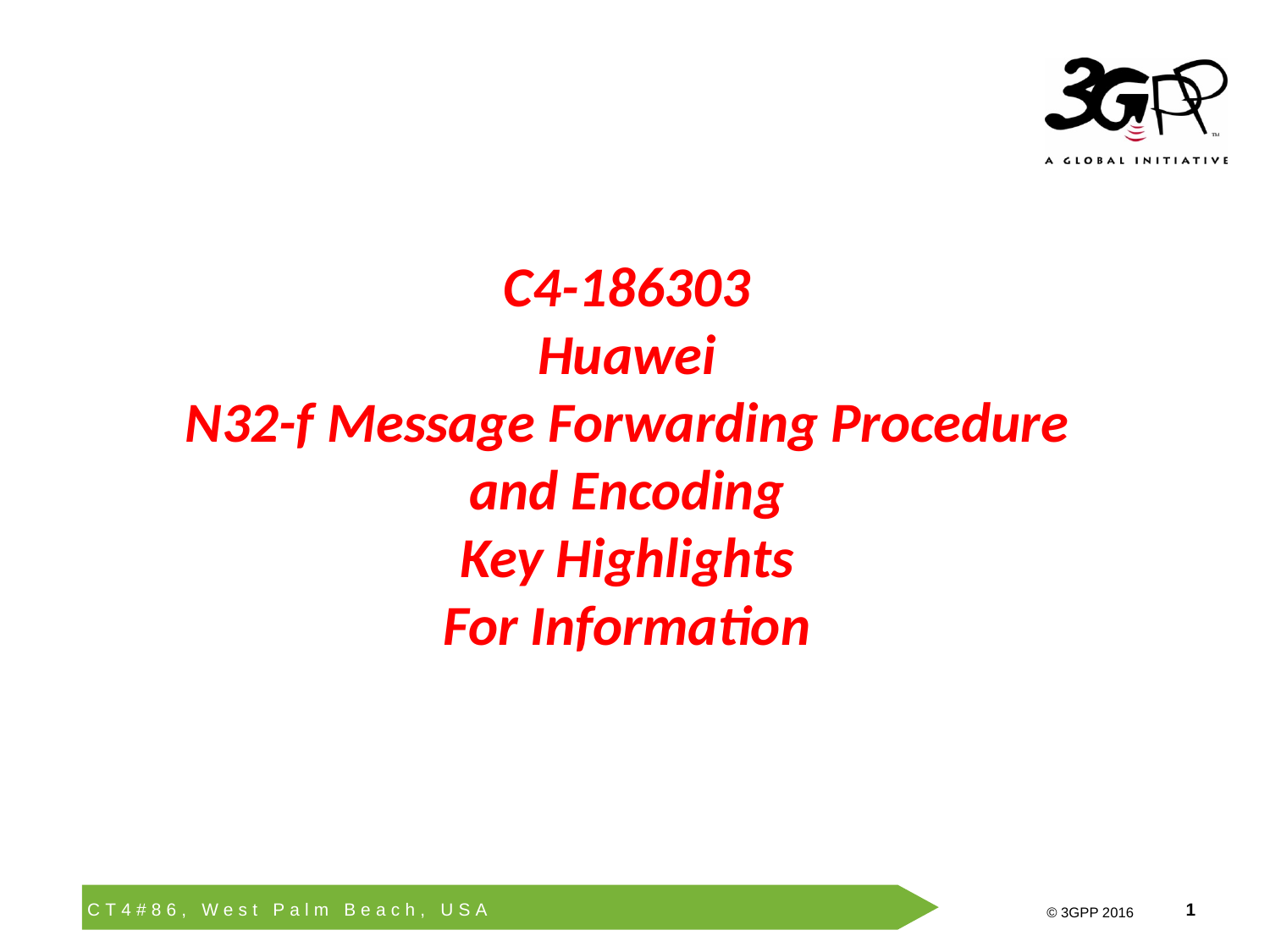

# C4-186303 Huawei N32-f Message Forwarding Procedure and Encoding Key Highlights For Information